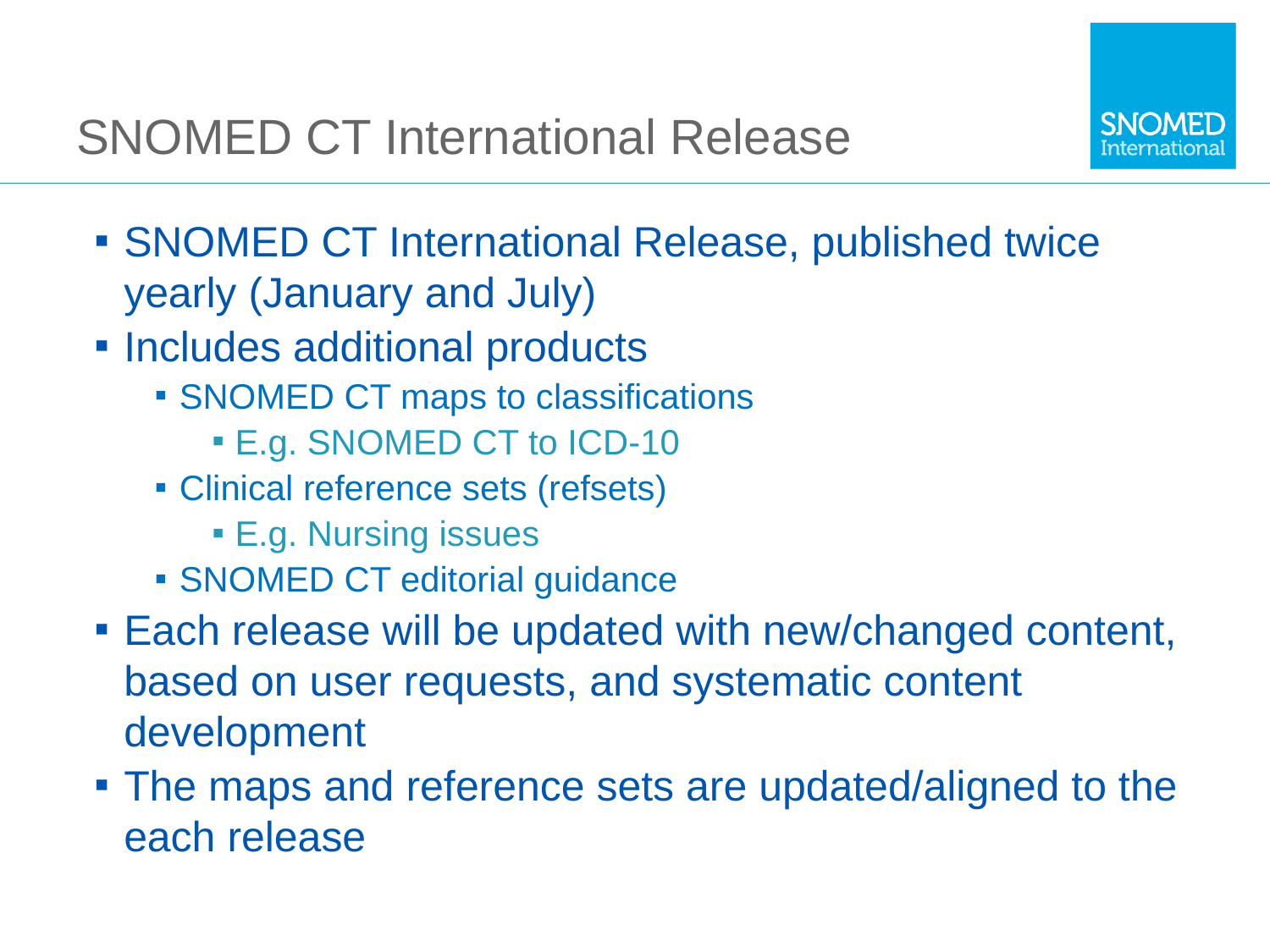

# SNOMED CT International Release
SNOMED CT International Release, published twice yearly (January and July)
Includes additional products
SNOMED CT maps to classifications
E.g. SNOMED CT to ICD-10
Clinical reference sets (refsets)
E.g. Nursing issues
SNOMED CT editorial guidance
Each release will be updated with new/changed content, based on user requests, and systematic content development
The maps and reference sets are updated/aligned to the each release